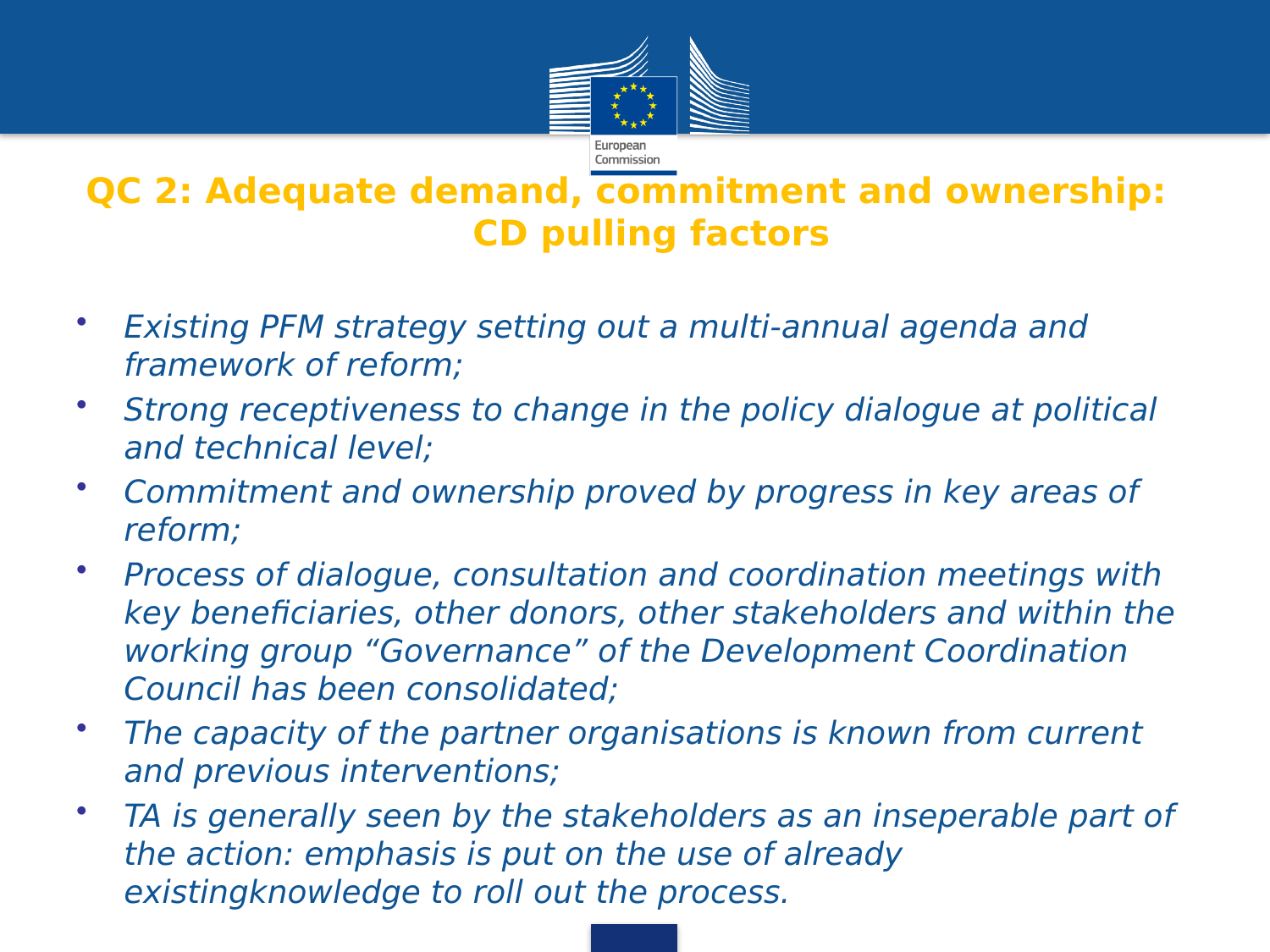

# QC 2: Adequate demand, commitment and ownership: CD pulling factors

Existing PFM strategy setting out a multi-annual agenda and framework of reform;
Strong receptiveness to change in the policy dialogue at political and technical level;
Commitment and ownership proved by progress in key areas of reform;
Process of dialogue, consultation and coordination meetings with key beneficiaries, other donors, other stakeholders and within the working group “Governance” of the Development Coordination Council has been consolidated;
The capacity of the partner organisations is known from current and previous interventions;
TA is generally seen by the stakeholders as an inseperable part of the action: emphasis is put on the use of already existingknowledge to roll out the process.